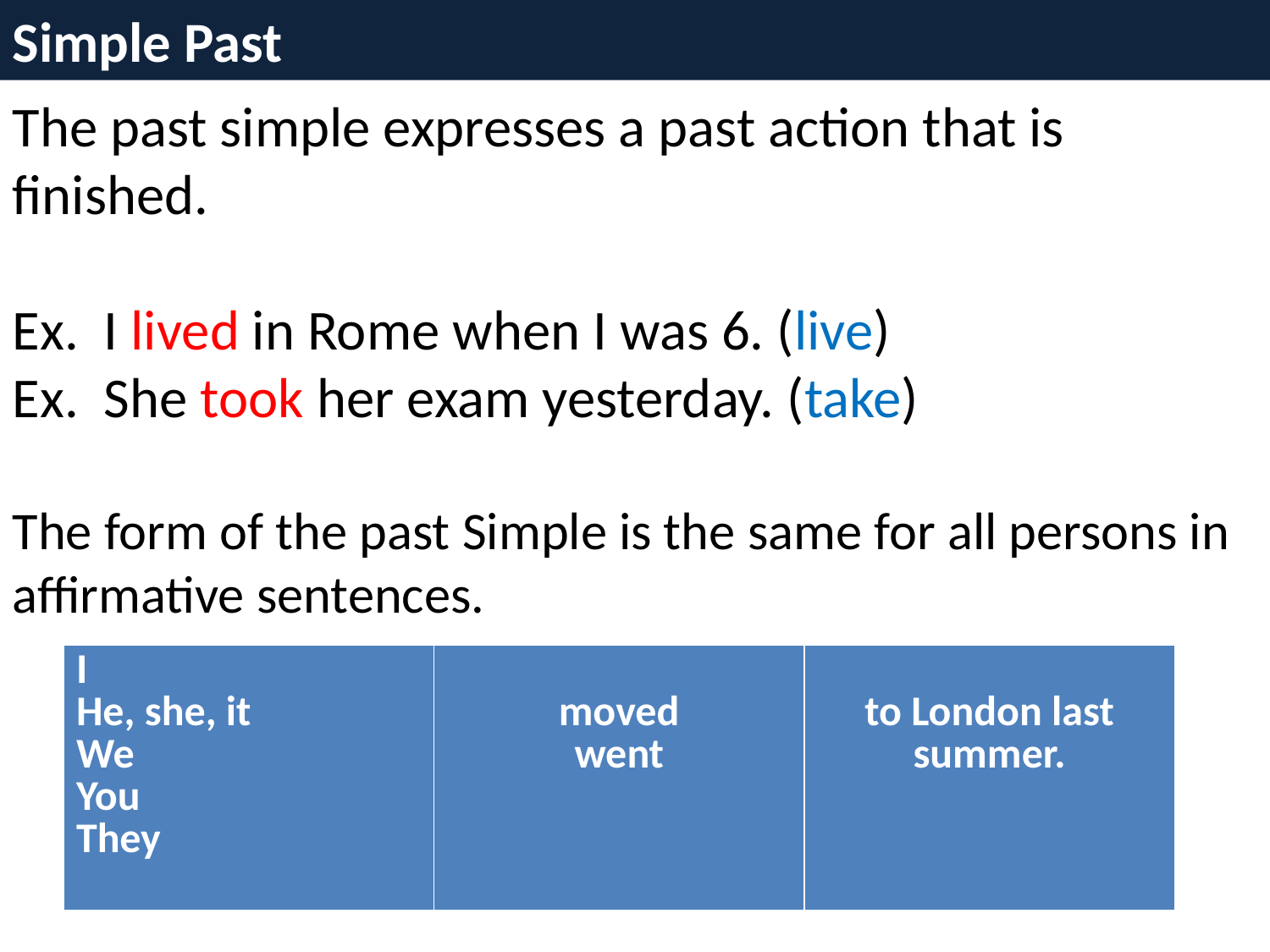

Simple Past
The past simple expresses a past action that is finished.

Ex.  I lived in Rome when I was 6. (live)
Ex.  She took her exam yesterday. (take)

The form of the past Simple is the same for all persons in affirmative sentences.

| I He, she, it We You They | moved went | to London last summer. |
| --- | --- | --- |